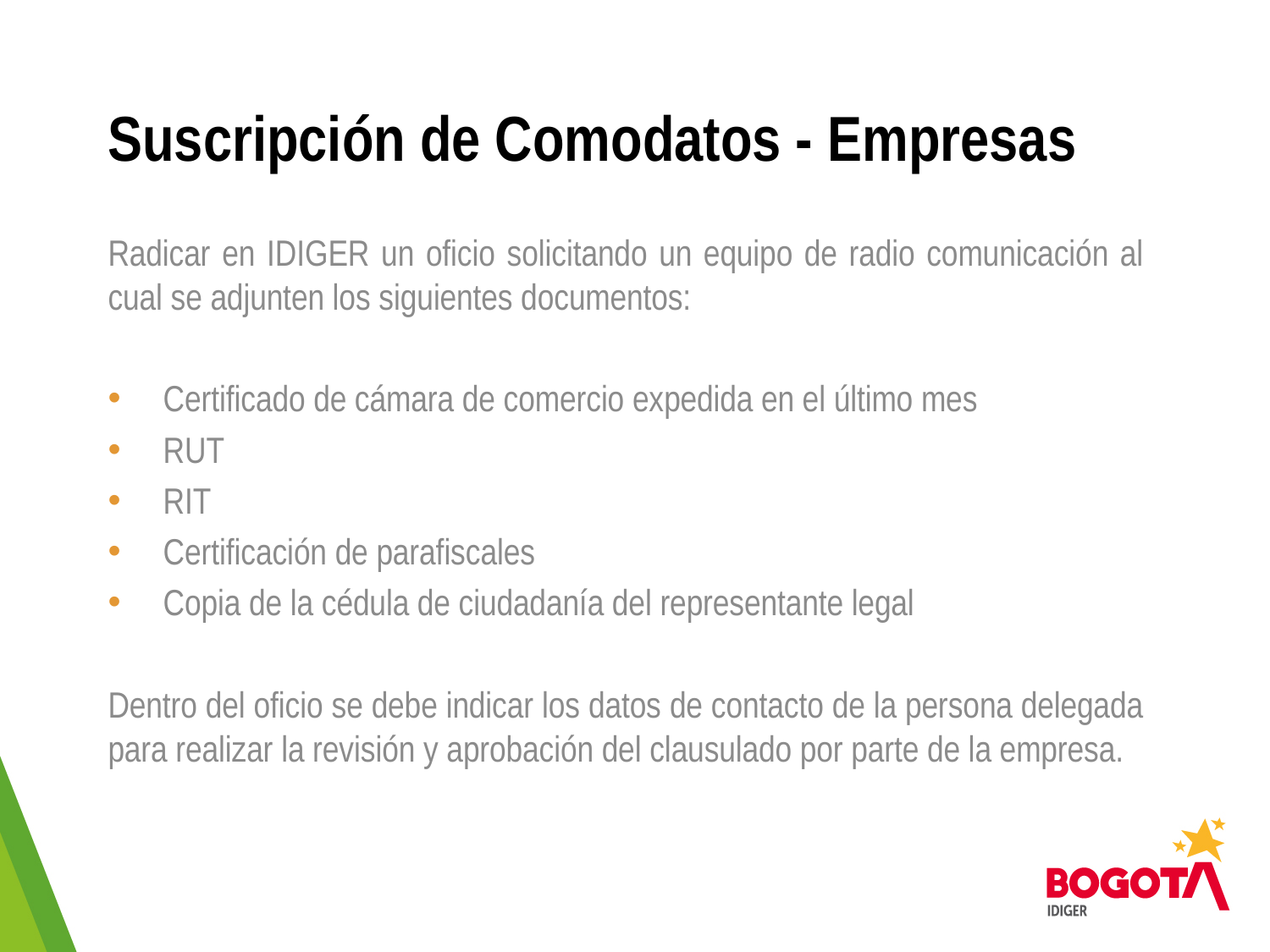

# Suscripción de Comodatos - Empresas
Radicar en IDIGER un oficio solicitando un equipo de radio comunicación al cual se adjunten los siguientes documentos:

Certificado de cámara de comercio expedida en el último mes
RUT
RIT
Certificación de parafiscales
Copia de la cédula de ciudadanía del representante legal

Dentro del oficio se debe indicar los datos de contacto de la persona delegada para realizar la revisión y aprobación del clausulado por parte de la empresa.